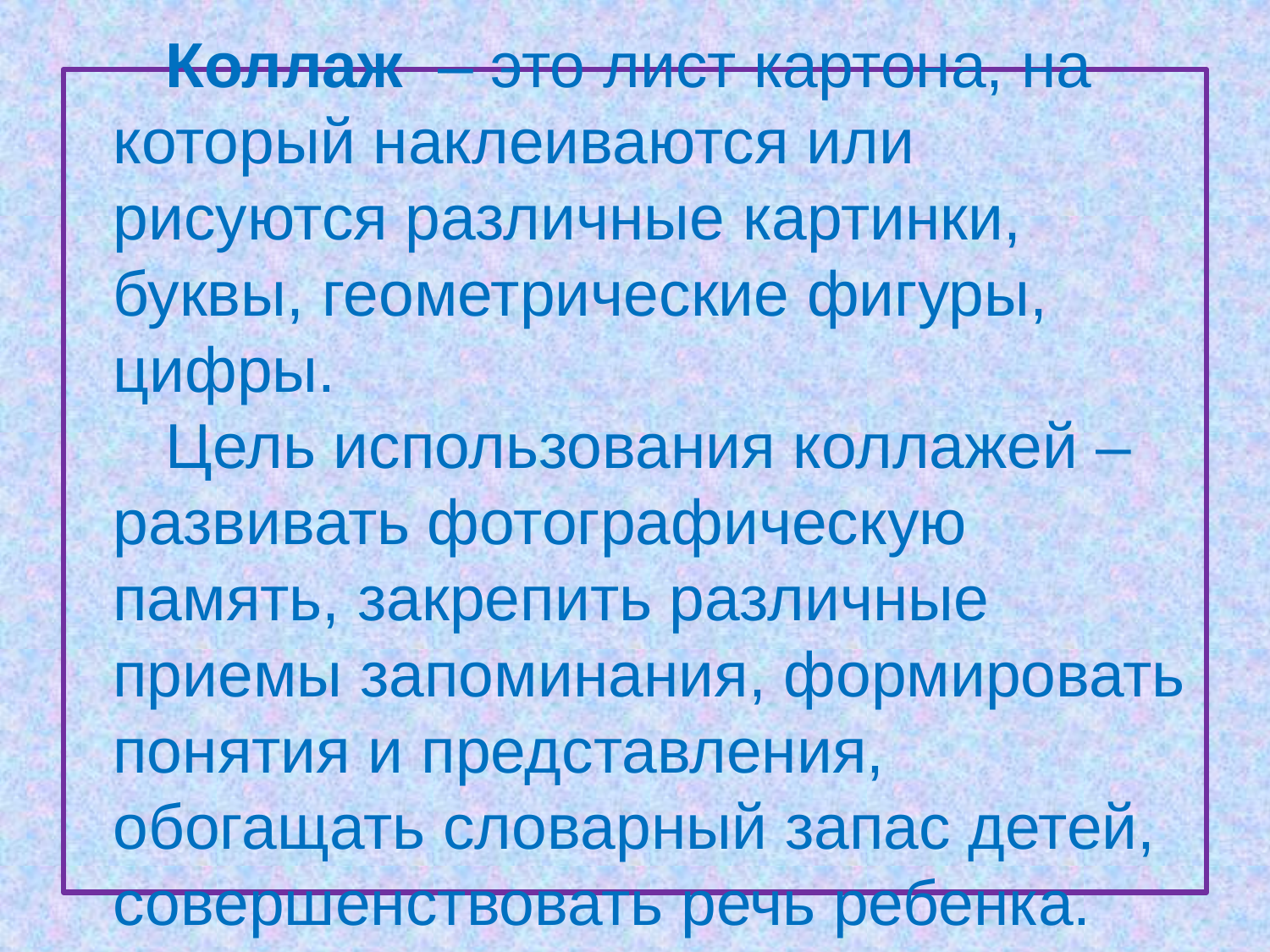

# Коллаж  – это лист картона, на который наклеиваются или рисуются различные картинки, буквы, геометрические фигуры, цифры. Цель использования коллажей – развивать фотографическую память, закрепить различные приемы запоминания, формировать понятия и представления, обогащать словарный запас детей, совершенствовать речь ребенка.